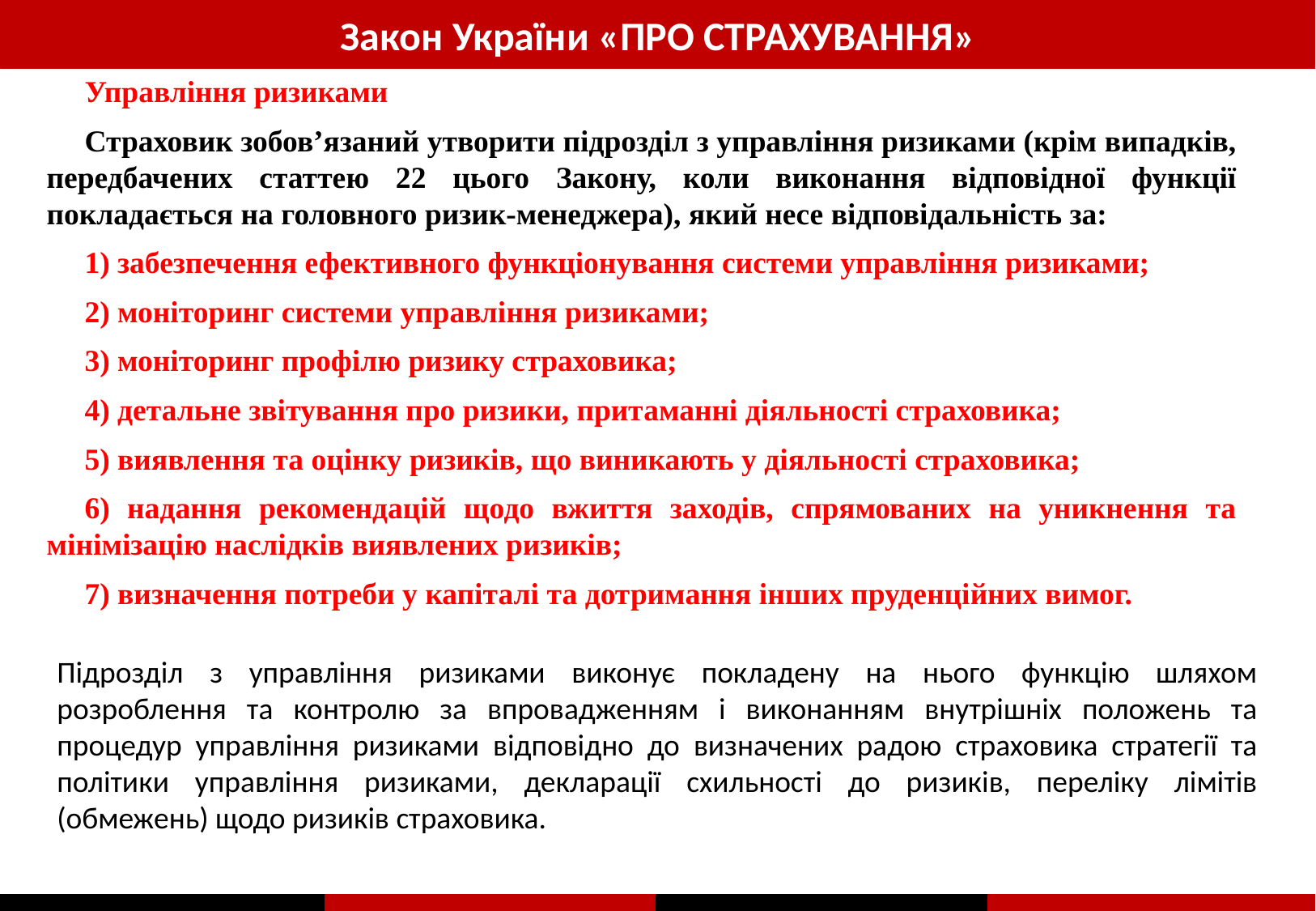

Закон України «ПРО СТРАХУВАННЯ»
Управління ризиками
Страховик зобов’язаний утворити підрозділ з управління ризиками (крім випадків, передбачених статтею 22 цього Закону, коли виконання відповідної функції покладається на головного ризик-менеджера), який несе відповідальність за:
1) забезпечення ефективного функціонування системи управління ризиками;
2) моніторинг системи управління ризиками;
3) моніторинг профілю ризику страховика;
4) детальне звітування про ризики, притаманні діяльності страховика;
5) виявлення та оцінку ризиків, що виникають у діяльності страховика;
6) надання рекомендацій щодо вжиття заходів, спрямованих на уникнення та мінімізацію наслідків виявлених ризиків;
7) визначення потреби у капіталі та дотримання інших пруденційних вимог.
Підрозділ з управління ризиками виконує покладену на нього функцію шляхом розроблення та контролю за впровадженням і виконанням внутрішніх положень та процедур управління ризиками відповідно до визначених радою страховика стратегії та політики управління ризиками, декларації схильності до ризиків, переліку лімітів (обмежень) щодо ризиків страховика.